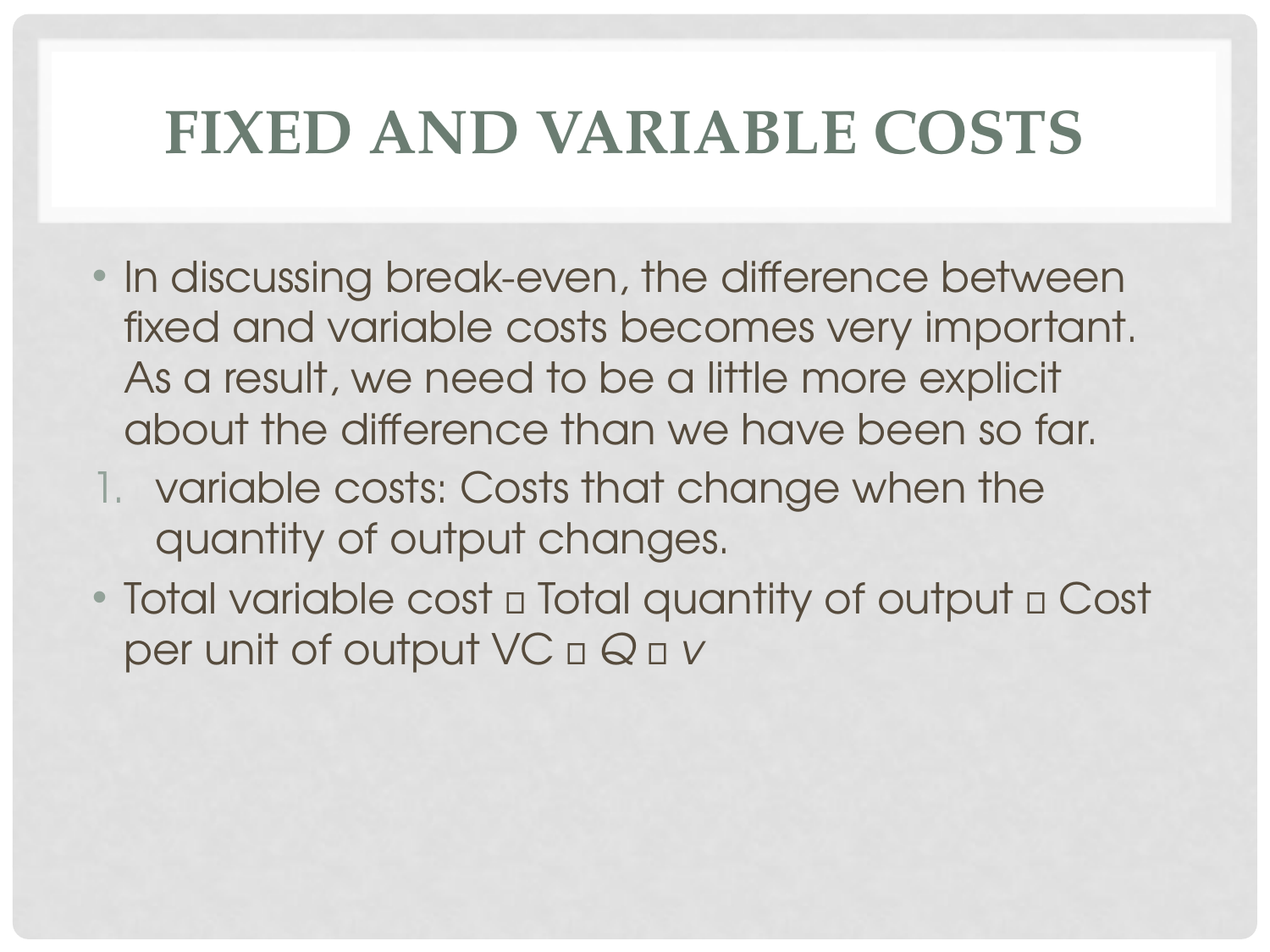

# FIXED AND VARIABLE COSTS
In discussing break-even, the difference between fixed and variable costs becomes very important. As a result, we need to be a little more explicit about the difference than we have been so far.
variable costs: Costs that change when the quantity of output changes.
Total variable cost 􏰁 Total quantity of output 􏰀 Cost per unit of output VC 􏰁 Q 􏰀 v